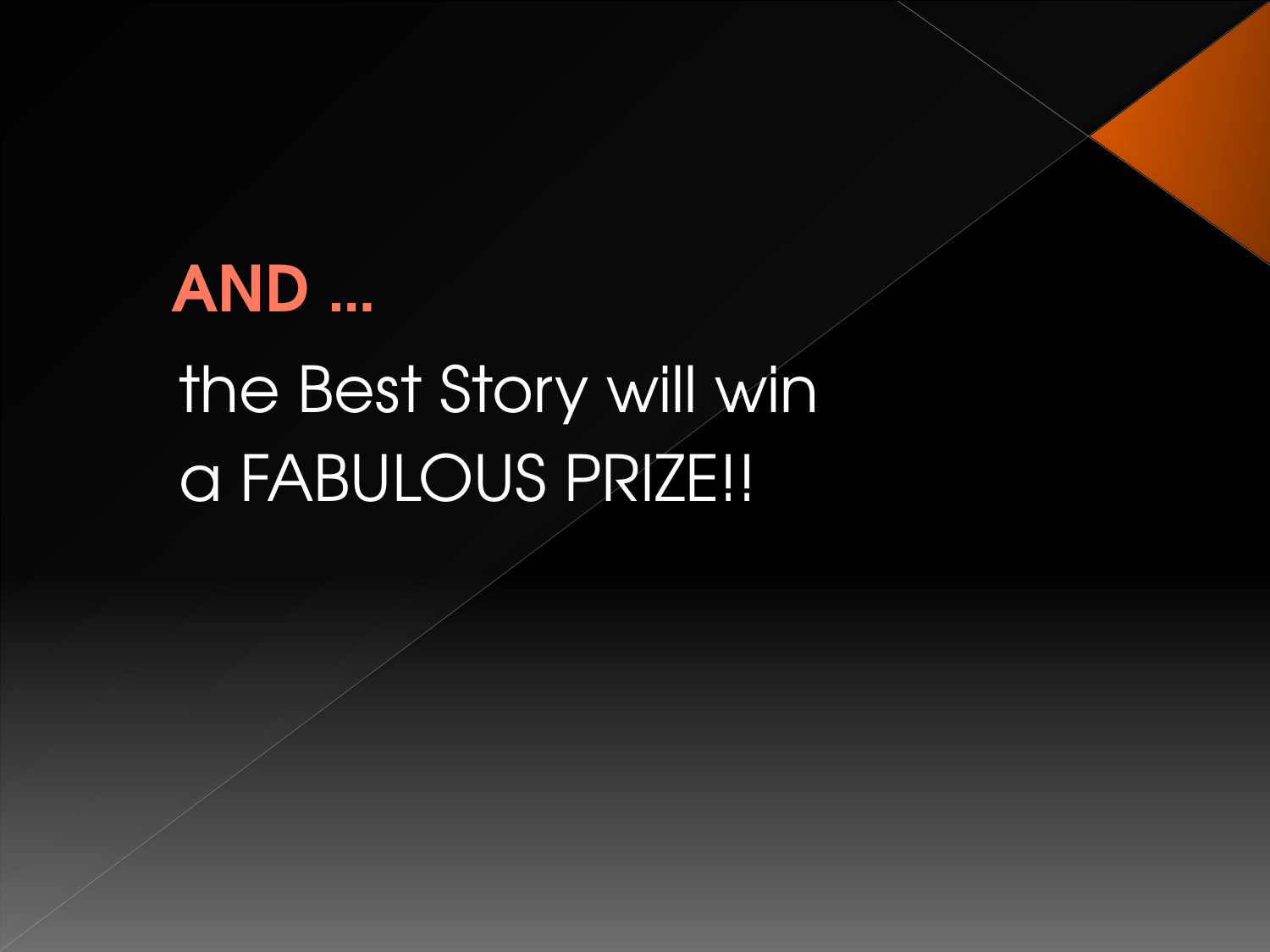

# AND …
the Best Story will win
a FABULOUS PRIZE!!